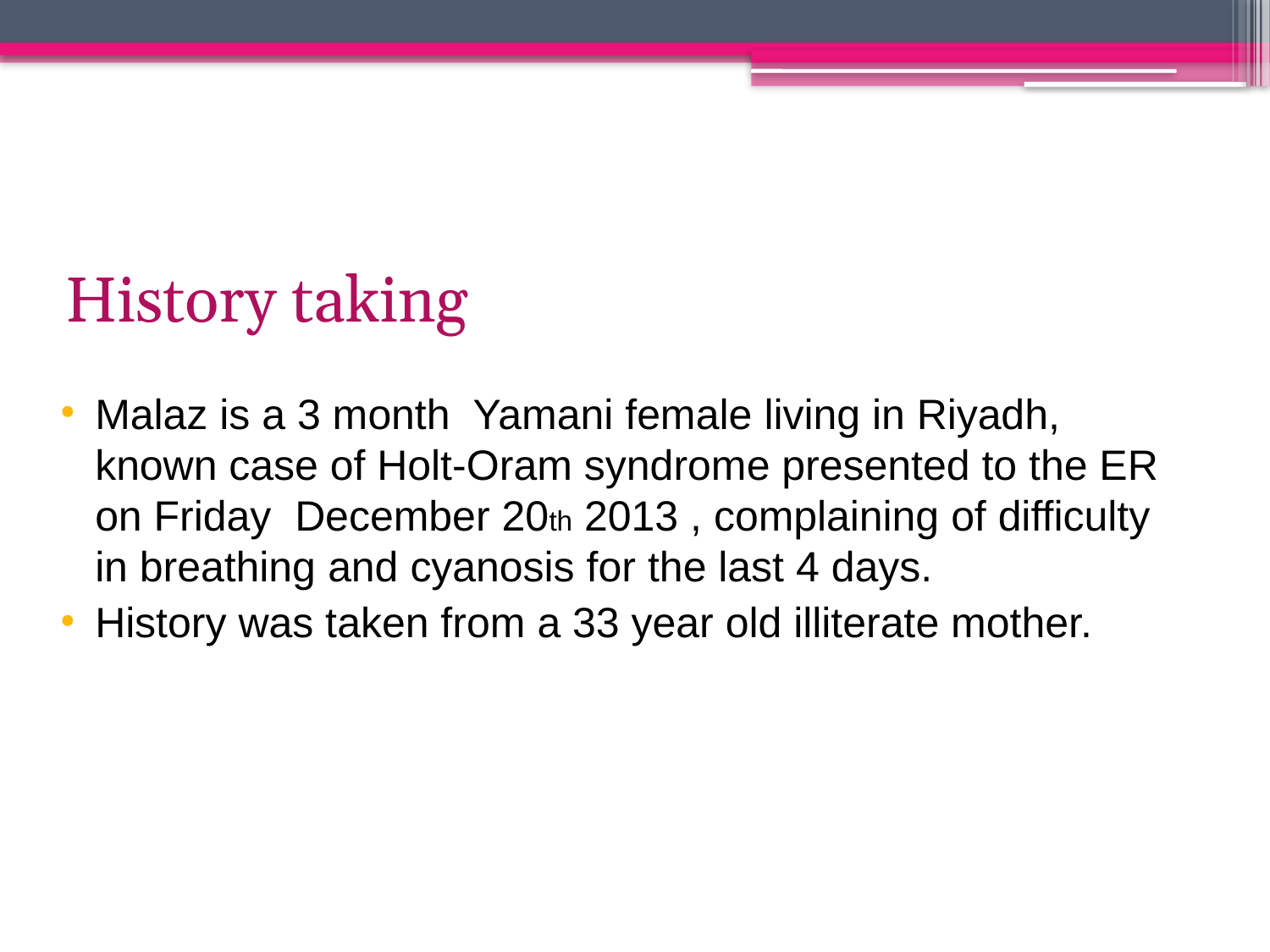

# History taking
Malaz is a 3 month  Yamani female living in Riyadh, known case of Holt-Oram syndrome presented to the ER on Friday  December 20th 2013 , complaining of difficulty  in breathing and cyanosis for the last 4 days.
History was taken from a 33 year old illiterate mother.